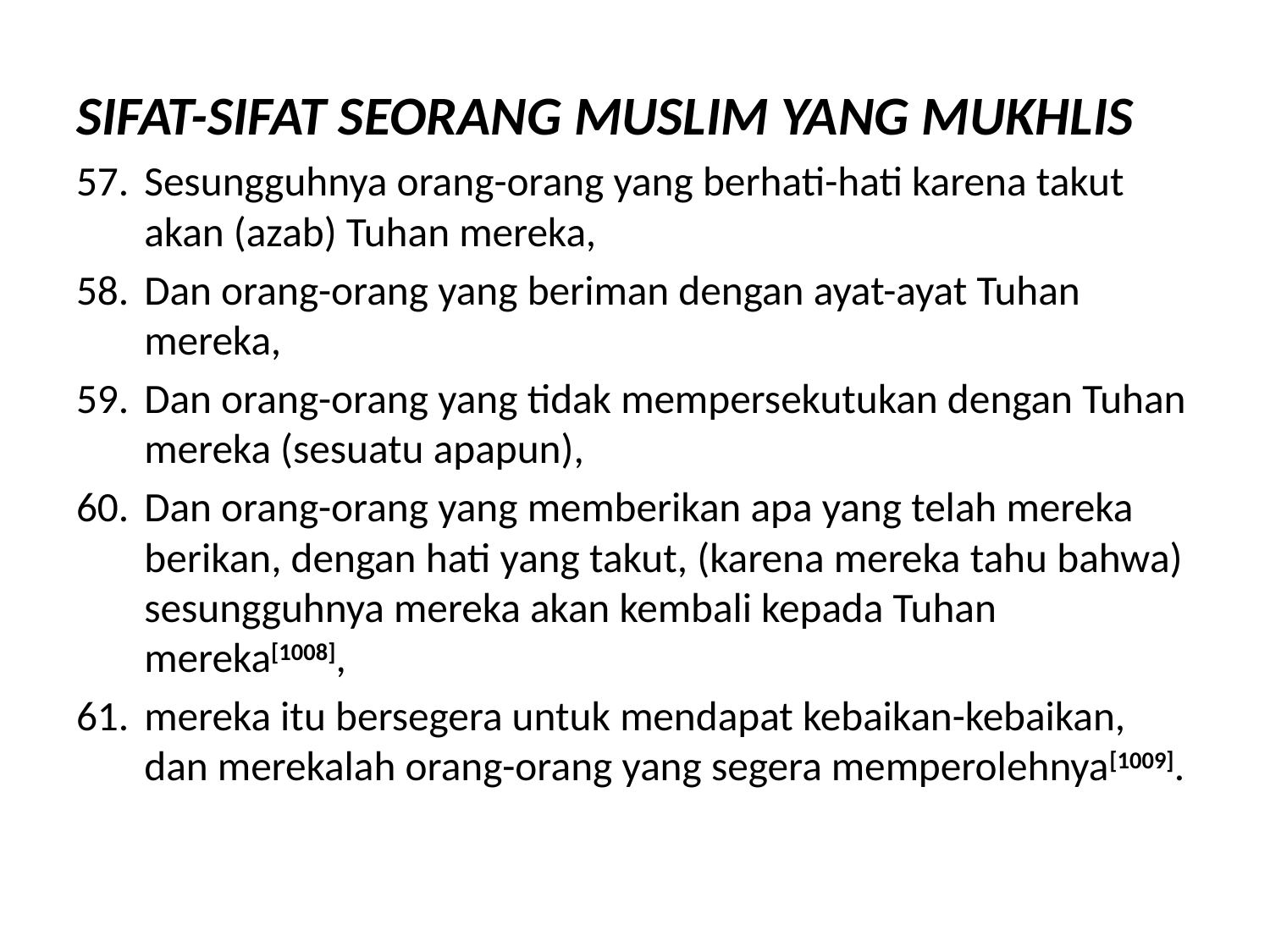

SIFAT-SIFAT SEORANG MUSLIM YANG MUKHLIS
Sesungguhnya orang-orang yang berhati-hati karena takut akan (azab) Tuhan mereka,
Dan orang-orang yang beriman dengan ayat-ayat Tuhan mereka,
Dan orang-orang yang tidak mempersekutukan dengan Tuhan mereka (sesuatu apapun),
Dan orang-orang yang memberikan apa yang telah mereka berikan, dengan hati yang takut, (karena mereka tahu bahwa) sesungguhnya mereka akan kembali kepada Tuhan mereka[1008],
mereka itu bersegera untuk mendapat kebaikan-kebaikan, dan merekalah orang-orang yang segera memperolehnya[1009].